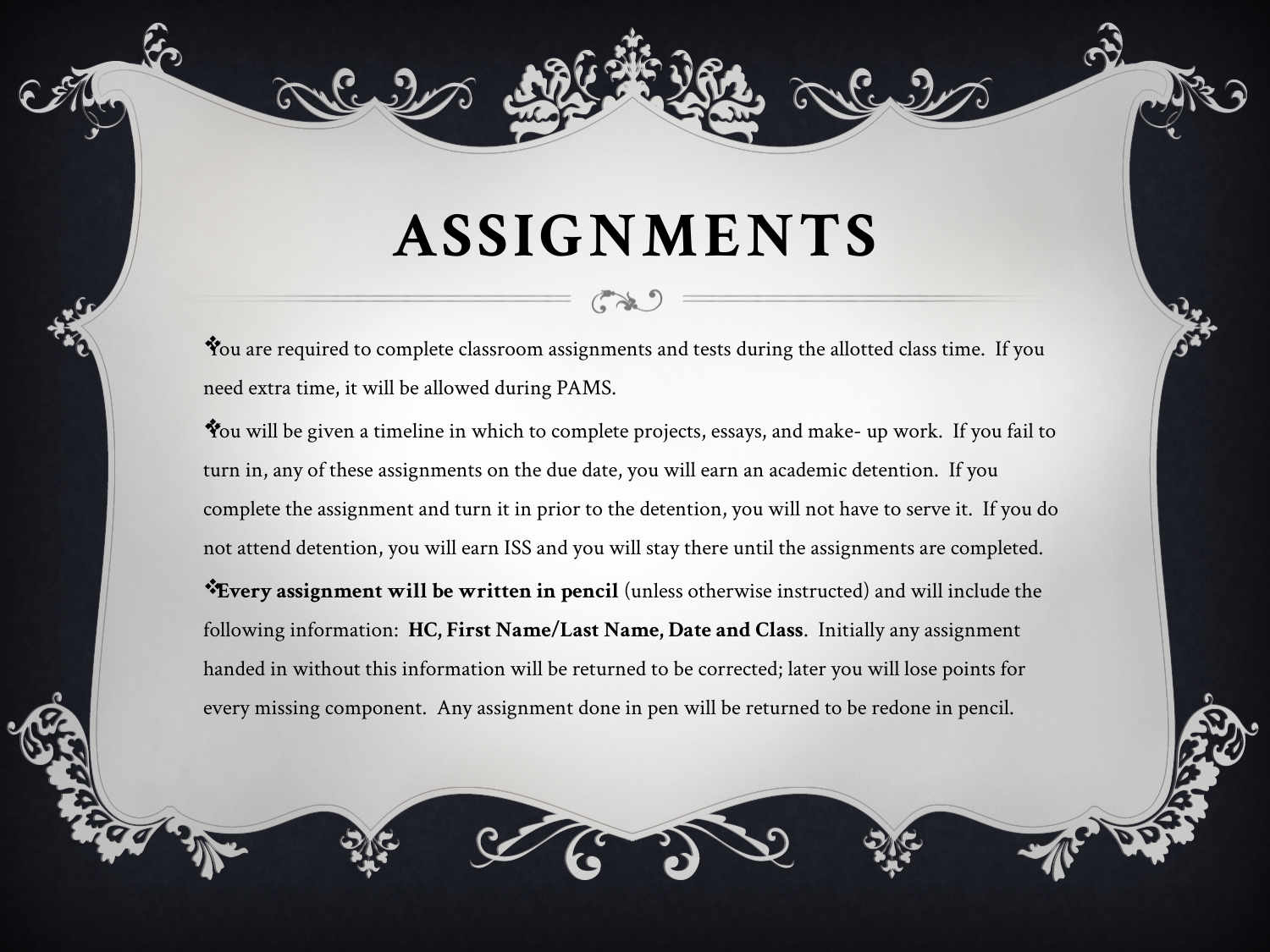

# Assignments
You are required to complete classroom assignments and tests during the allotted class time.  If you need extra time, it will be allowed during PAMS.
You will be given a timeline in which to complete projects, essays, and make- up work.  If you fail to turn in, any of these assignments on the due date, you will earn an academic detention.  If you complete the assignment and turn it in prior to the detention, you will not have to serve it.  If you do not attend detention, you will earn ISS and you will stay there until the assignments are completed.
  Every assignment will be written in pencil (unless otherwise instructed) and will include the following information:  HC, First Name/Last Name, Date and Class.  Initially any assignment handed in without this information will be returned to be corrected; later you will lose points for every missing component.  Any assignment done in pen will be returned to be redone in pencil.